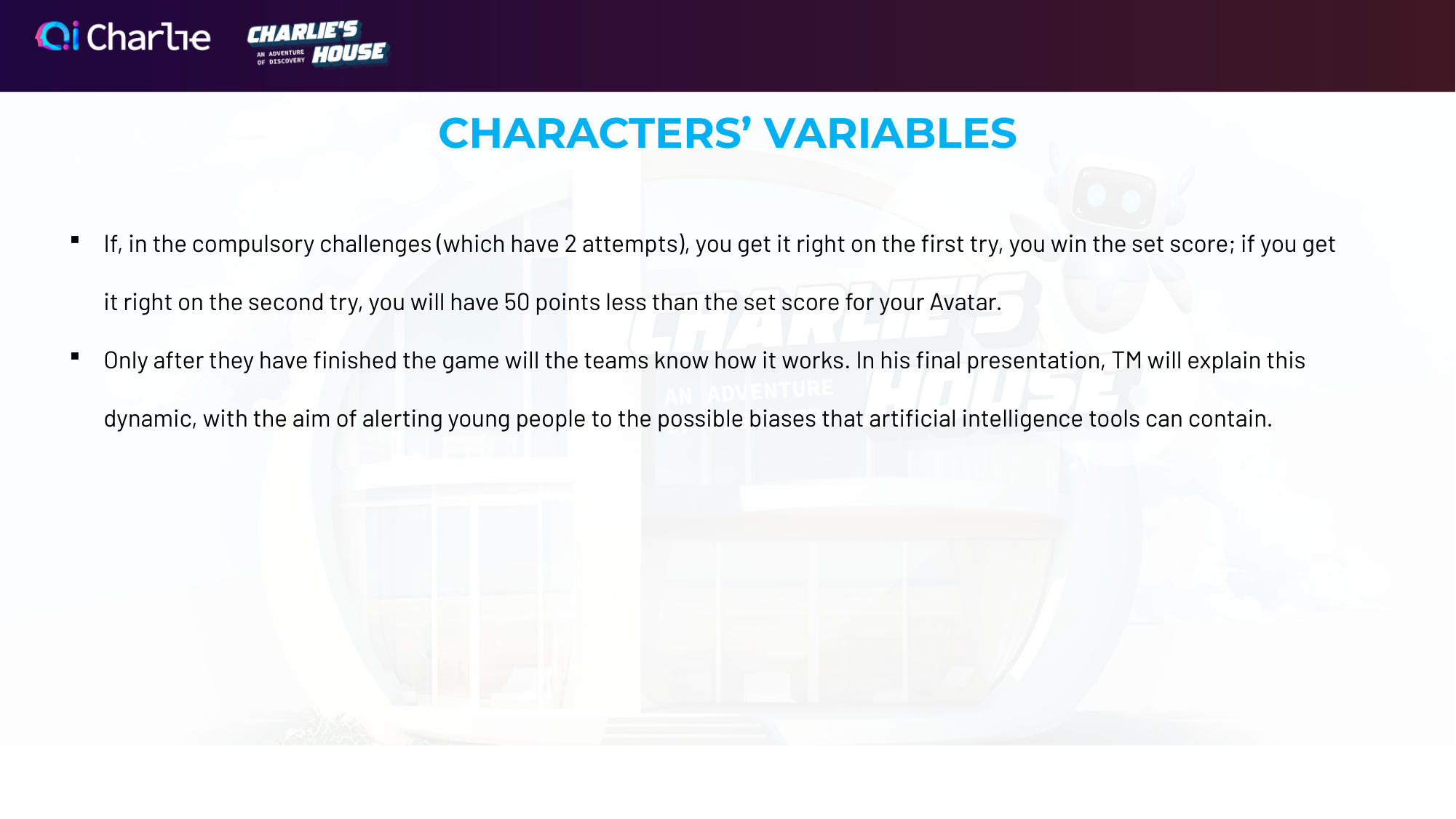

CHARACTERS’ VARIABLES
If, in the compulsory challenges (which have 2 attempts), you get it right on the first try, you win the set score; if you get it right on the second try, you will have 50 points less than the set score for your Avatar.  ​
Only after they have finished the game will the teams know how it works. In his final presentation, TM will explain this dynamic, with the aim of alerting young people to the possible biases that artificial intelligence tools can contain.